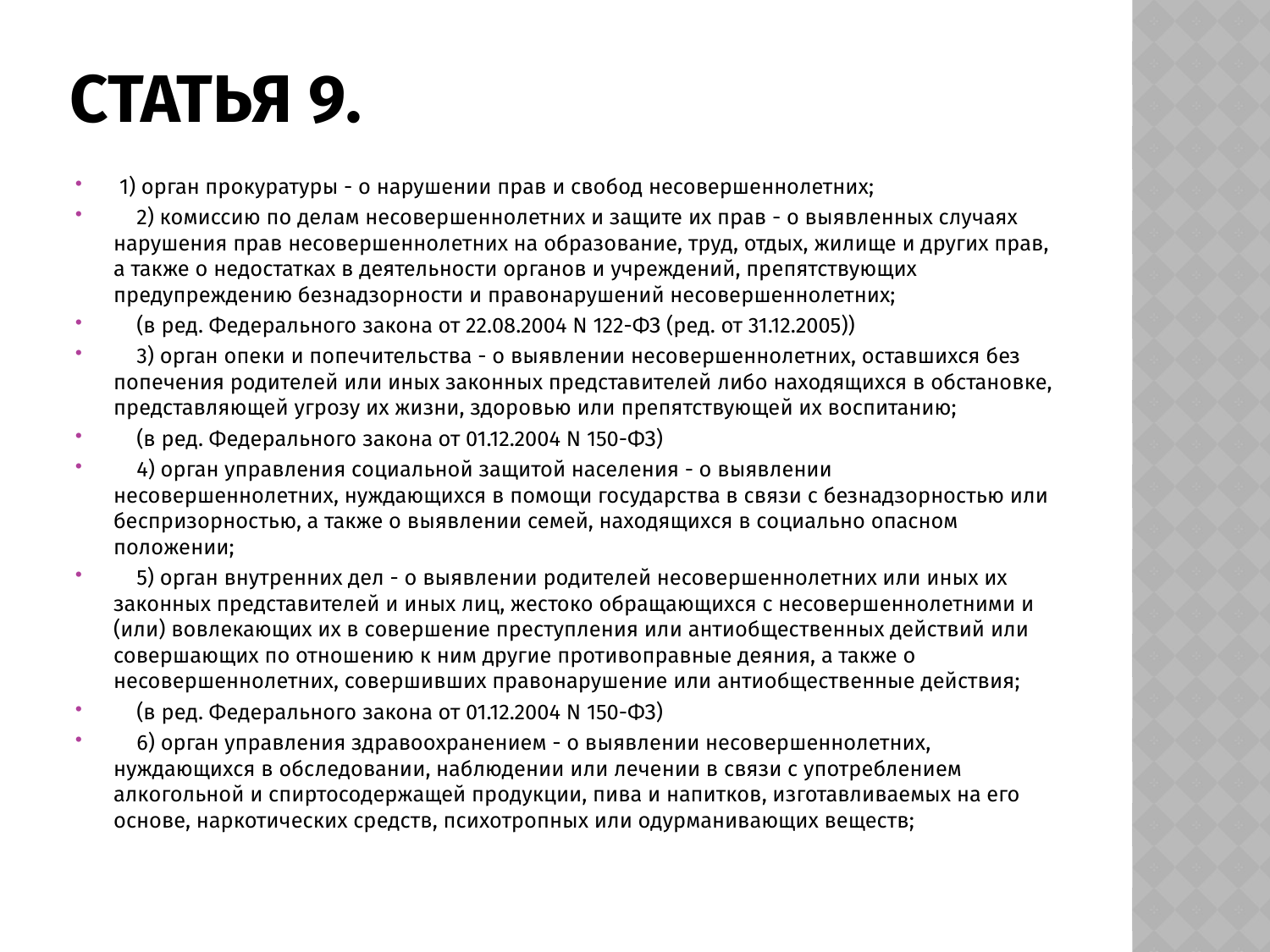

# Статья 9.
 1) орган прокуратуры - о нарушении прав и свобод несовершеннолетних;
    2) комиссию по делам несовершеннолетних и защите их прав - о выявленных случаях нарушения прав несовершеннолетних на образование, труд, отдых, жилище и других прав, а также о недостатках в деятельности органов и учреждений, препятствующих предупреждению безнадзорности и правонарушений несовершеннолетних;
    (в ред. Федерального закона от 22.08.2004 N 122-ФЗ (ред. от 31.12.2005))
    3) орган опеки и попечительства - о выявлении несовершеннолетних, оставшихся без попечения родителей или иных законных представителей либо находящихся в обстановке, представляющей угрозу их жизни, здоровью или препятствующей их воспитанию;
    (в ред. Федерального закона от 01.12.2004 N 150-ФЗ)
    4) орган управления социальной защитой населения - о выявлении несовершеннолетних, нуждающихся в помощи государства в связи с безнадзорностью или беспризорностью, а также о выявлении семей, находящихся в социально опасном положении;
    5) орган внутренних дел - о выявлении родителей несовершеннолетних или иных их законных представителей и иных лиц, жестоко обращающихся с несовершеннолетними и (или) вовлекающих их в совершение преступления или антиобщественных действий или совершающих по отношению к ним другие противоправные деяния, а также о несовершеннолетних, совершивших правонарушение или антиобщественные действия;
    (в ред. Федерального закона от 01.12.2004 N 150-ФЗ)
    6) орган управления здравоохранением - о выявлении несовершеннолетних, нуждающихся в обследовании, наблюдении или лечении в связи с употреблением алкогольной и спиртосодержащей продукции, пива и напитков, изготавливаемых на его основе, наркотических средств, психотропных или одурманивающих веществ;